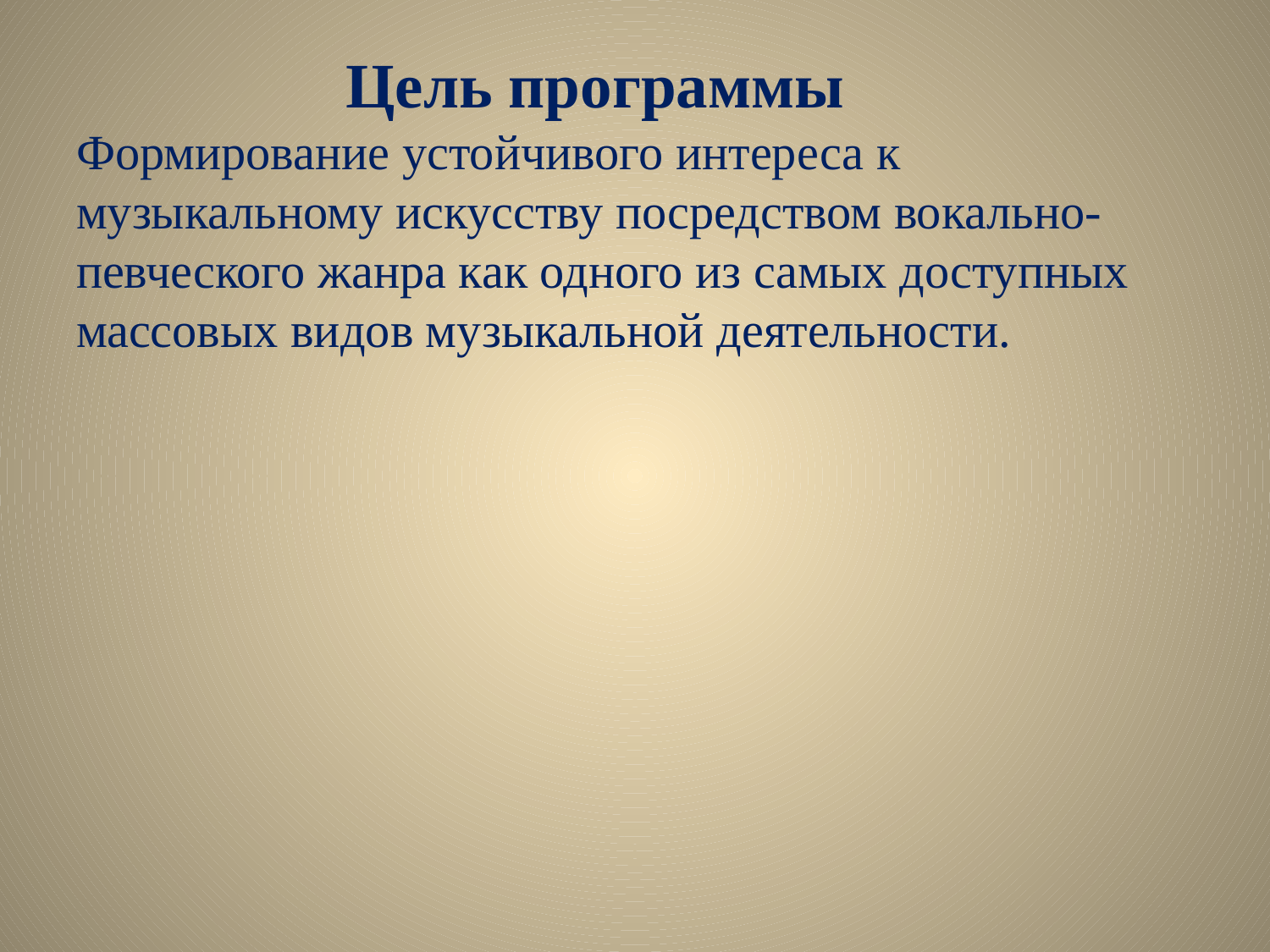

# Цель программы Формирование устойчивого интереса к музыкальному искусству посредством вокально-певческого жанра как одного из самых доступных массовых видов музыкальной деятельности.